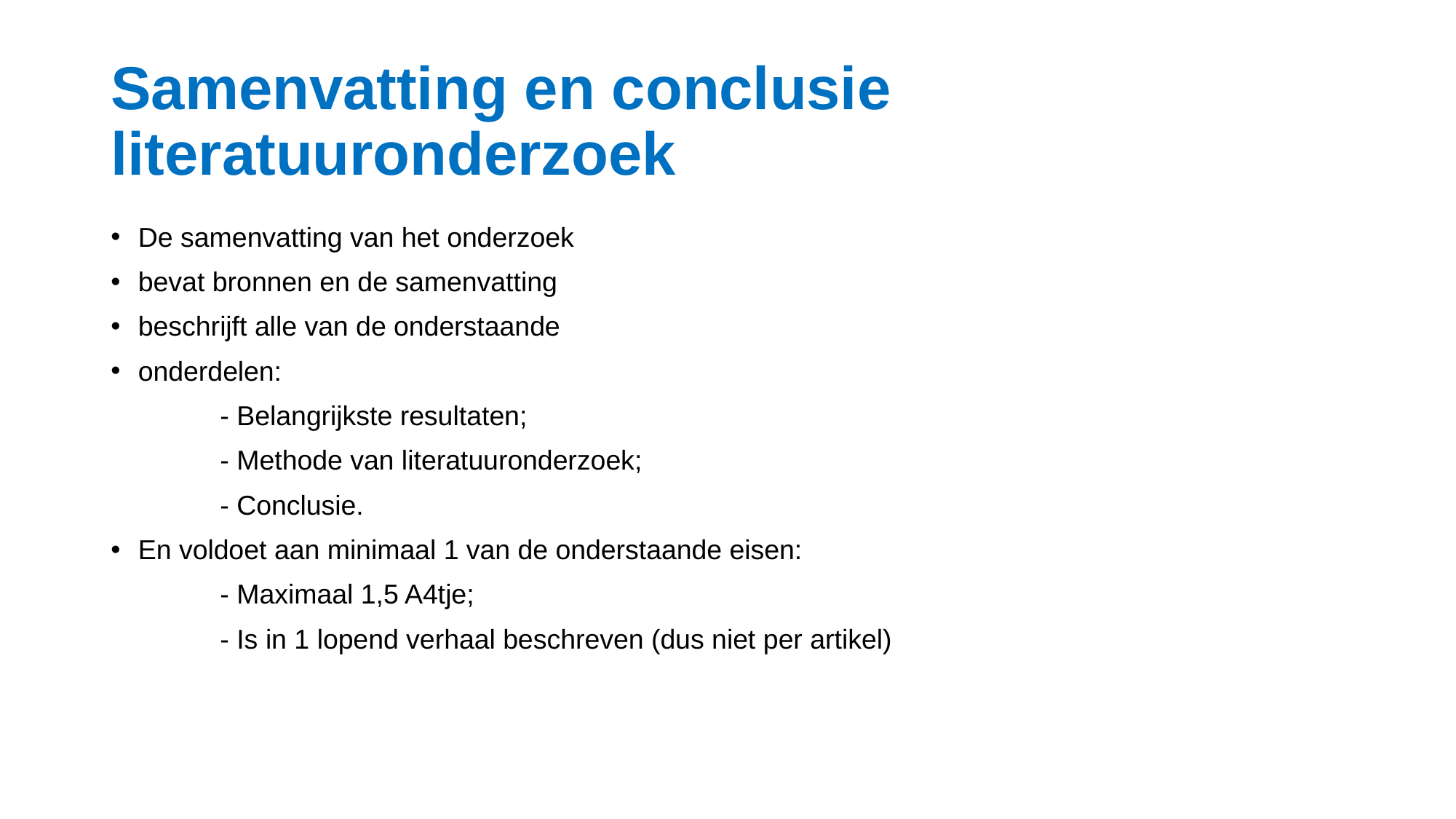

# Samenvatting en conclusie literatuuronderzoek
De samenvatting van het onderzoek
bevat bronnen en de samenvatting
beschrijft alle van de onderstaande
onderdelen:
	- Belangrijkste resultaten;
	- Methode van literatuuronderzoek;
	- Conclusie.
En voldoet aan minimaal 1 van de onderstaande eisen:
	- Maximaal 1,5 A4tje;
	- Is in 1 lopend verhaal beschreven (dus niet per artikel)